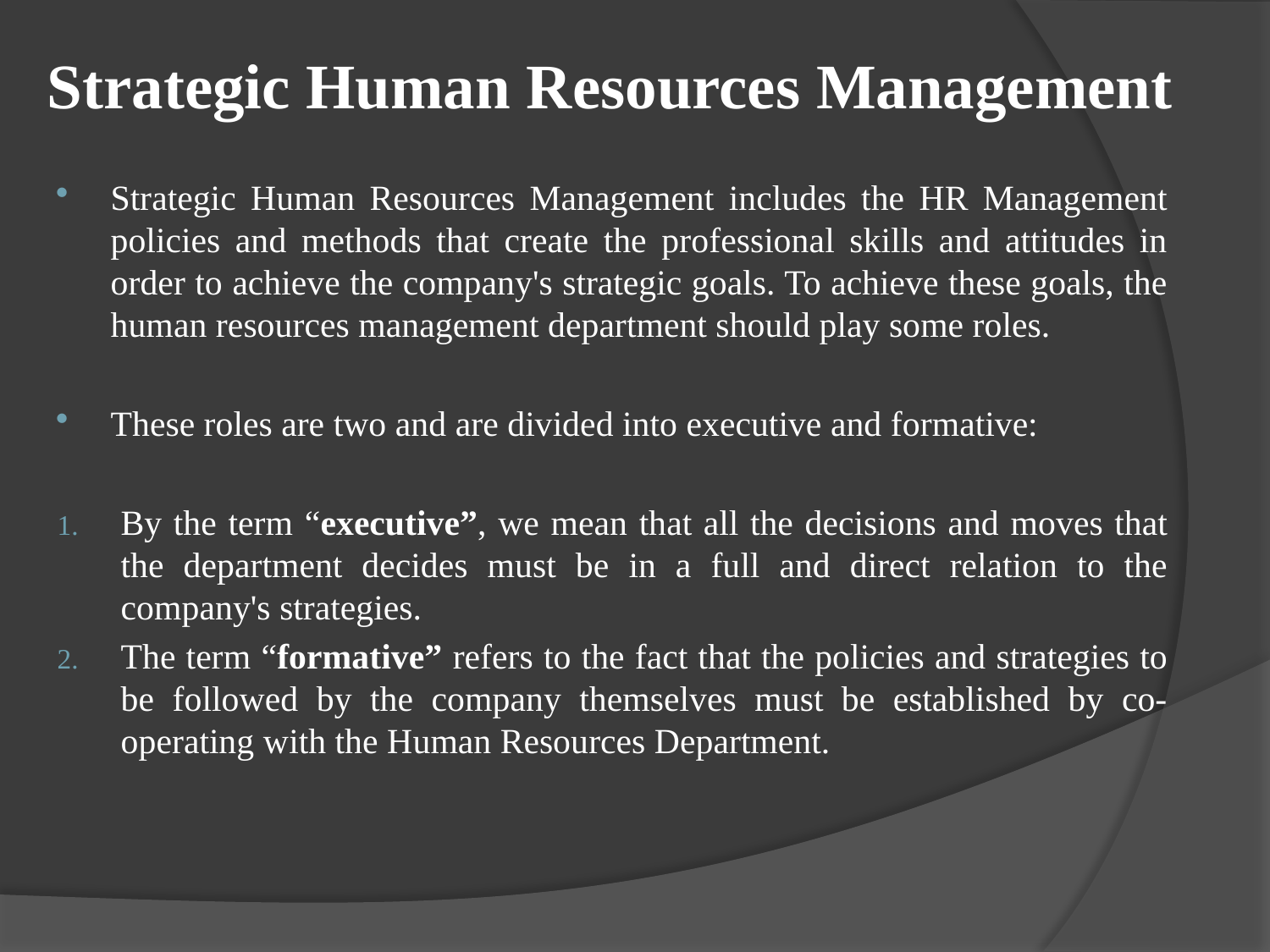

# Strategic Human Resources Management
Strategic Human Resources Management includes the HR Management policies and methods that create the professional skills and attitudes in order to achieve the company's strategic goals. To achieve these goals, the human resources management department should play some roles.

These roles are two and are divided into executive and formative:

By the term “executive”, we mean that all the decisions and moves that the department decides must be in a full and direct relation to the company's strategies.
The term “formative” refers to the fact that the policies and strategies to be followed by the company themselves must be established by co-operating with the Human Resources Department.